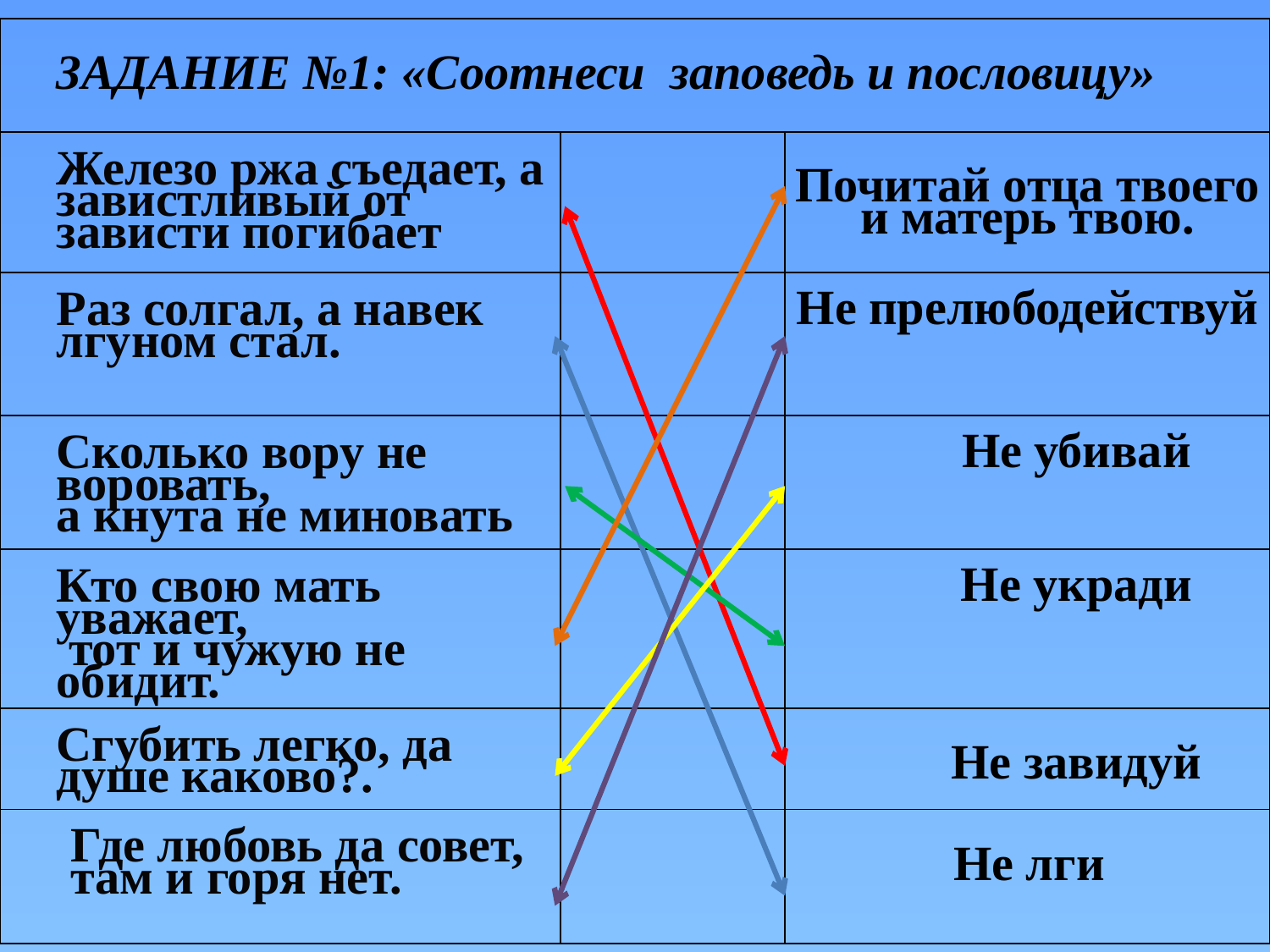

| ЗАДАНИЕ №1: «Соотнеси  заповедь и пословицу» |  |  |
| --- | --- | --- |
| Железо ржа съедает, а завистливый от зависти погибает |  | Почитай отца твоего и матерь твою. |
| Раз солгал, а навек лгуном стал. |  | Не прелюбодействуй |
| Сколько вору не воровать, а кнута не миновать |  | Не убивай |
| Кто свою мать уважает, тот и чужую не обидит. |  | Не укради |
| Сгубить легко, да душе каково?. |  | Не завидуй |
| Где любовь да совет, там и горя нет. |  | Не лги |